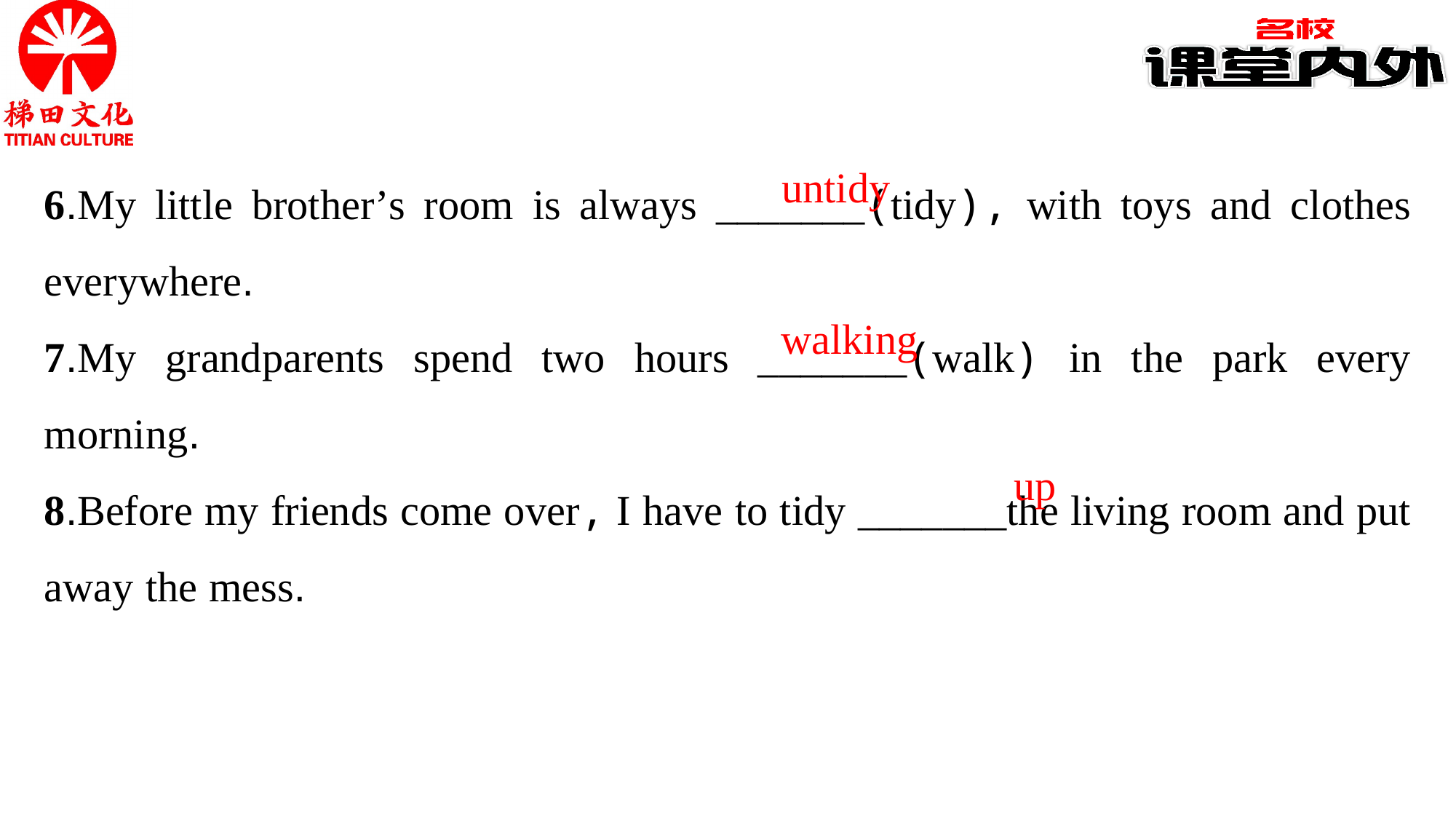

6.My little brother’s room is always _______(tidy), with toys and clothes everywhere.
7.My grandparents spend two hours _______(walk) in the park every morning.
8.Before my friends come over, I have to tidy _______the living room and put away the mess.
untidy
walking
up